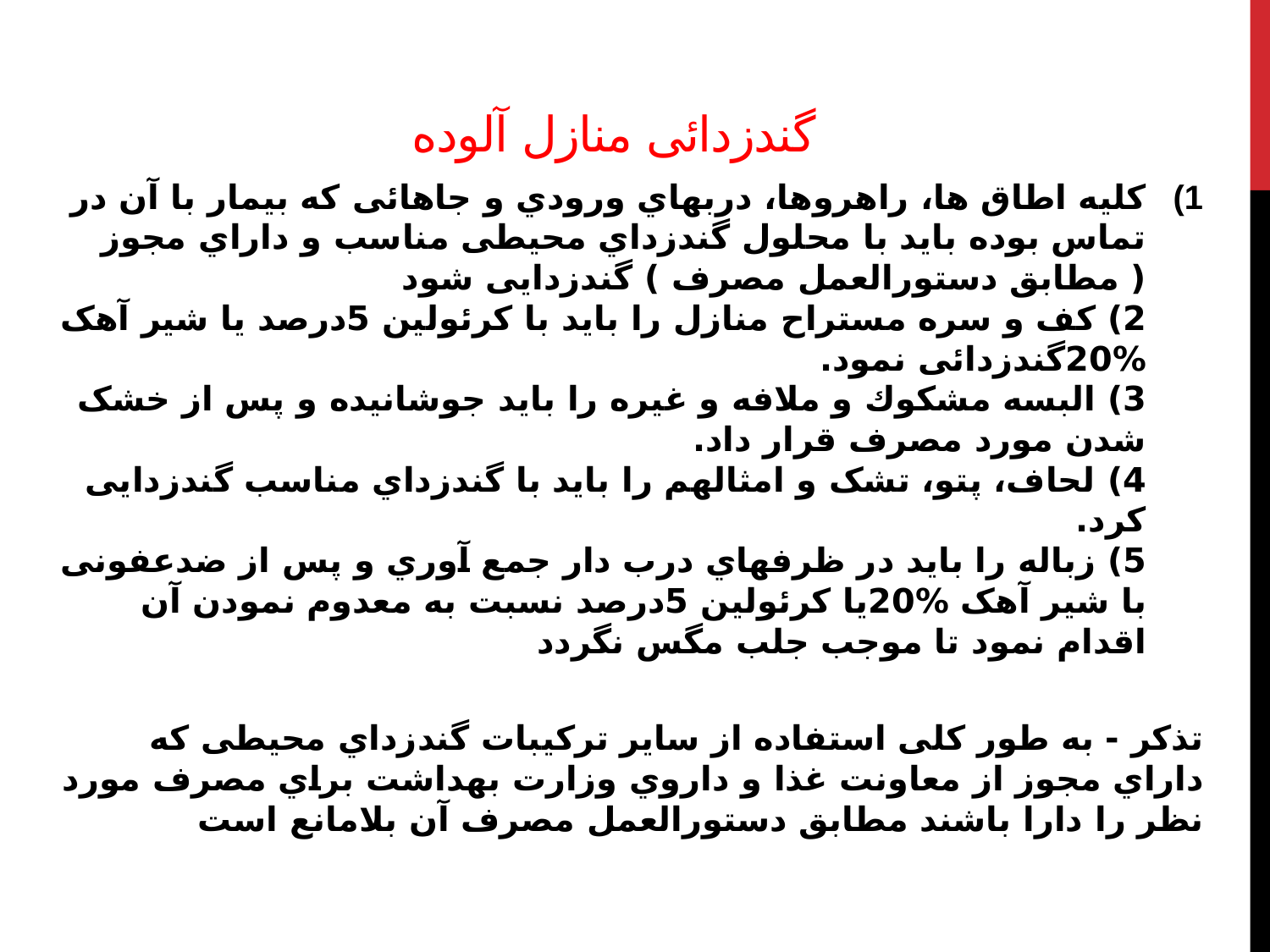

# گندزدائی منازل آلوده
کلیه اطاق ها، راهروها، دربهاي ورودي و جاهائی که بیمار با آن در تماس بوده باید با محلول گندزداي محیطی مناسب و داراي مجوز ( مطابق دستورالعمل مصرف ) گندزدایی شود
2) کف و سره مستراح منازل را باید با کرئولین 5درصد یا شیر آهک %20گندزدائی نمود.
3) البسه مشکوك و ملافه و غیره را باید جوشانیده و پس از خشک شدن مورد مصرف قرار داد.
4) لحاف، پتو، تشک و امثالهم را باید با گندزداي مناسب گندزدایی کرد.
5) زباله را باید در ظرفهاي درب دار جمع آوري و پس از ضدعفونی با شیر آهک %20یا کرئولین 5درصد نسبت به معدوم نمودن آن اقدام نمود تا موجب جلب مگس نگردد
تذکر - به طور کلی استفاده از سایر ترکیبات گندزداي محیطی که داراي مجوز از معاونت غذا و داروي وزارت بهداشت براي مصرف مورد نظر را دارا باشند مطابق دستورالعمل مصرف آن بلامانع است